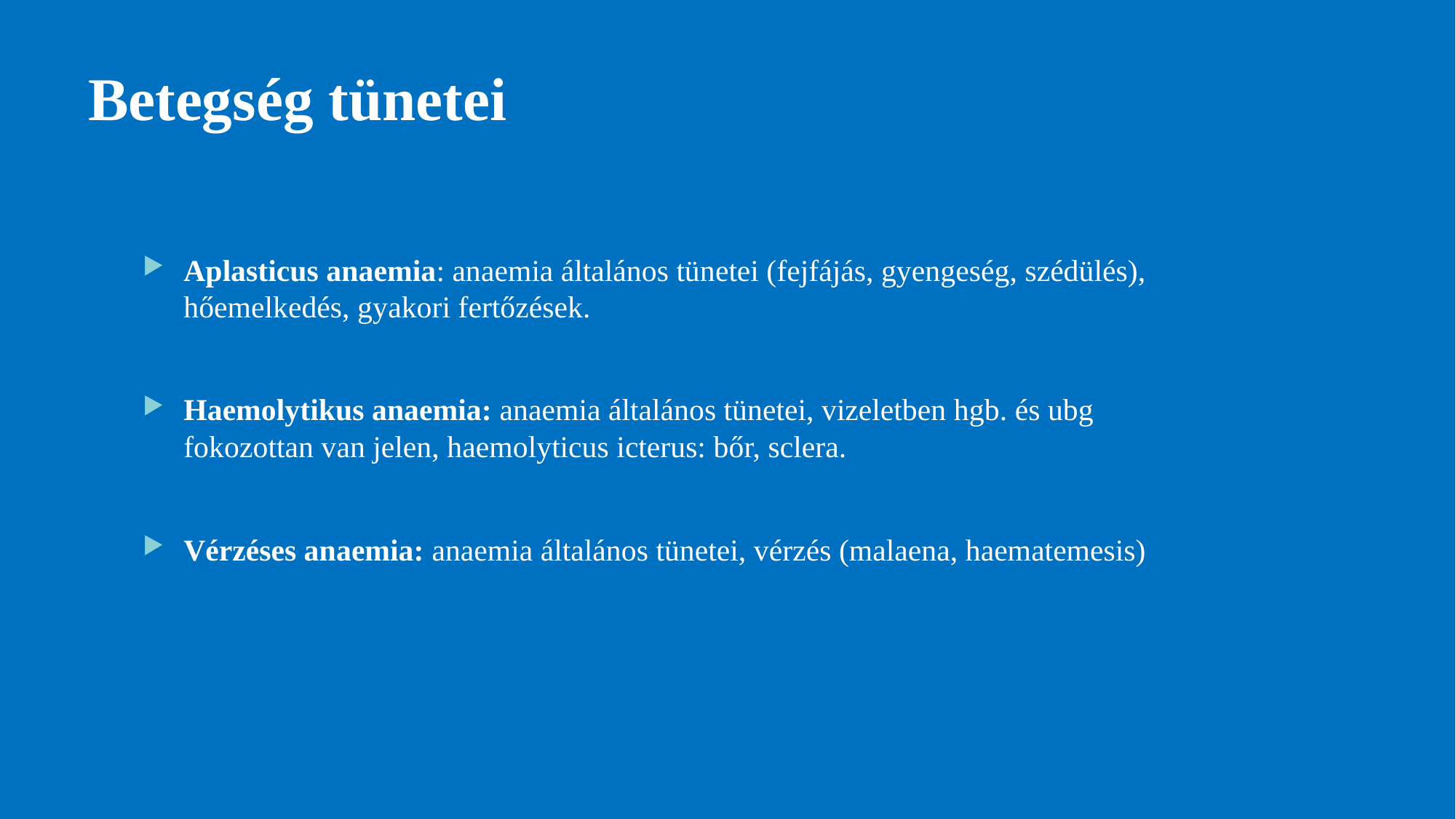

# Betegség tünetei
Aplasticus anaemia: anaemia általános tünetei (fejfájás, gyengeség, szédülés), hőemelkedés, gyakori fertőzések.

Haemolytikus anaemia: anaemia általános tünetei, vizeletben hgb. és ubg fokozottan van jelen, haemolyticus icterus: bőr, sclera.

Vérzéses anaemia: anaemia általános tünetei, vérzés (malaena, haematemesis)